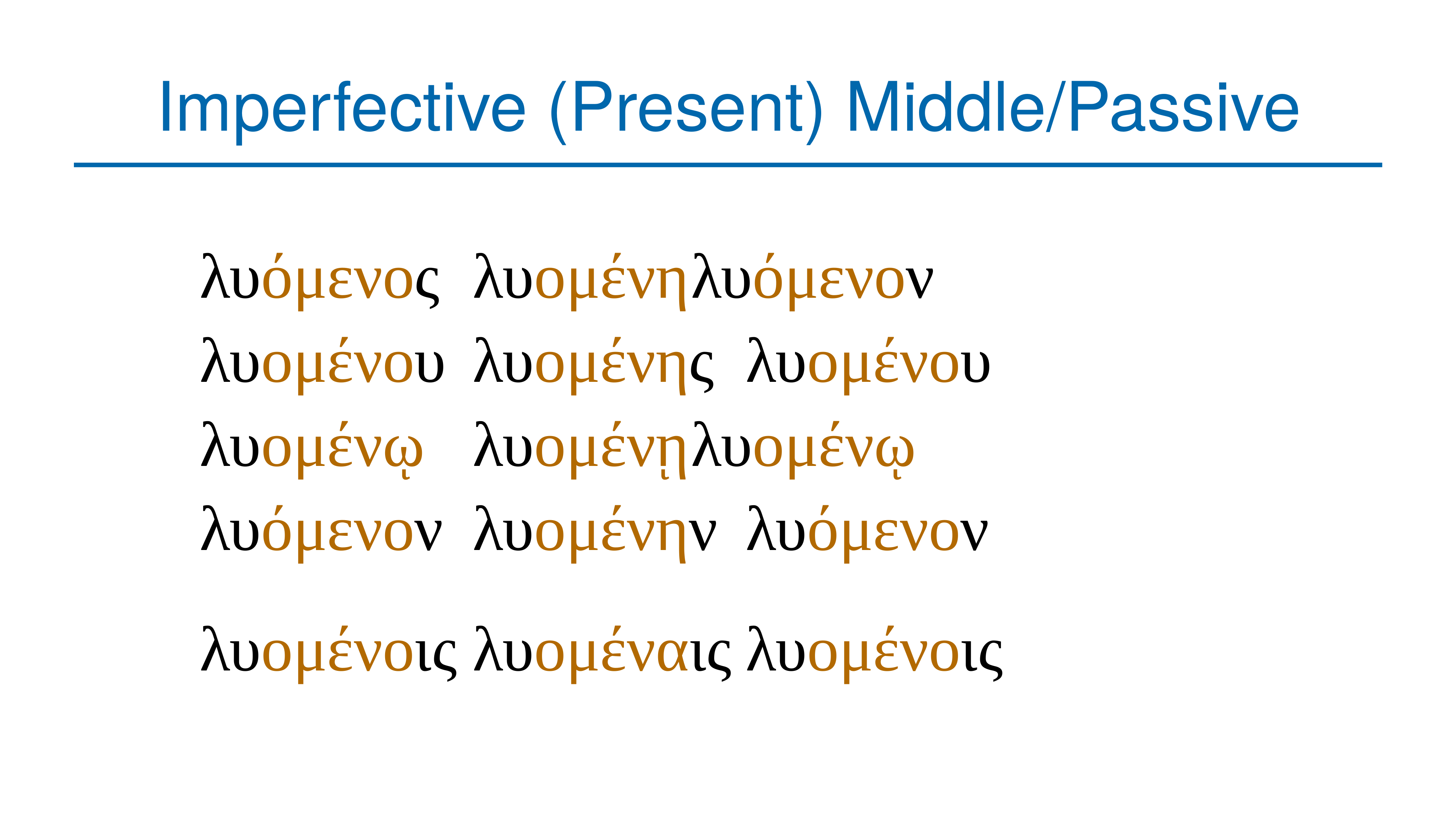

# Imperfective (Present) Middle/Passive
λυόμενος	λυομένη	λυόμενον
λυομένου	λυομένης	λυομένου
λυομένῳ	λυομένῃ	λυομένῳ
λυόμενον	λυομένην	λυόμενον
λυομένοις	λυομέναις	λυομένοις